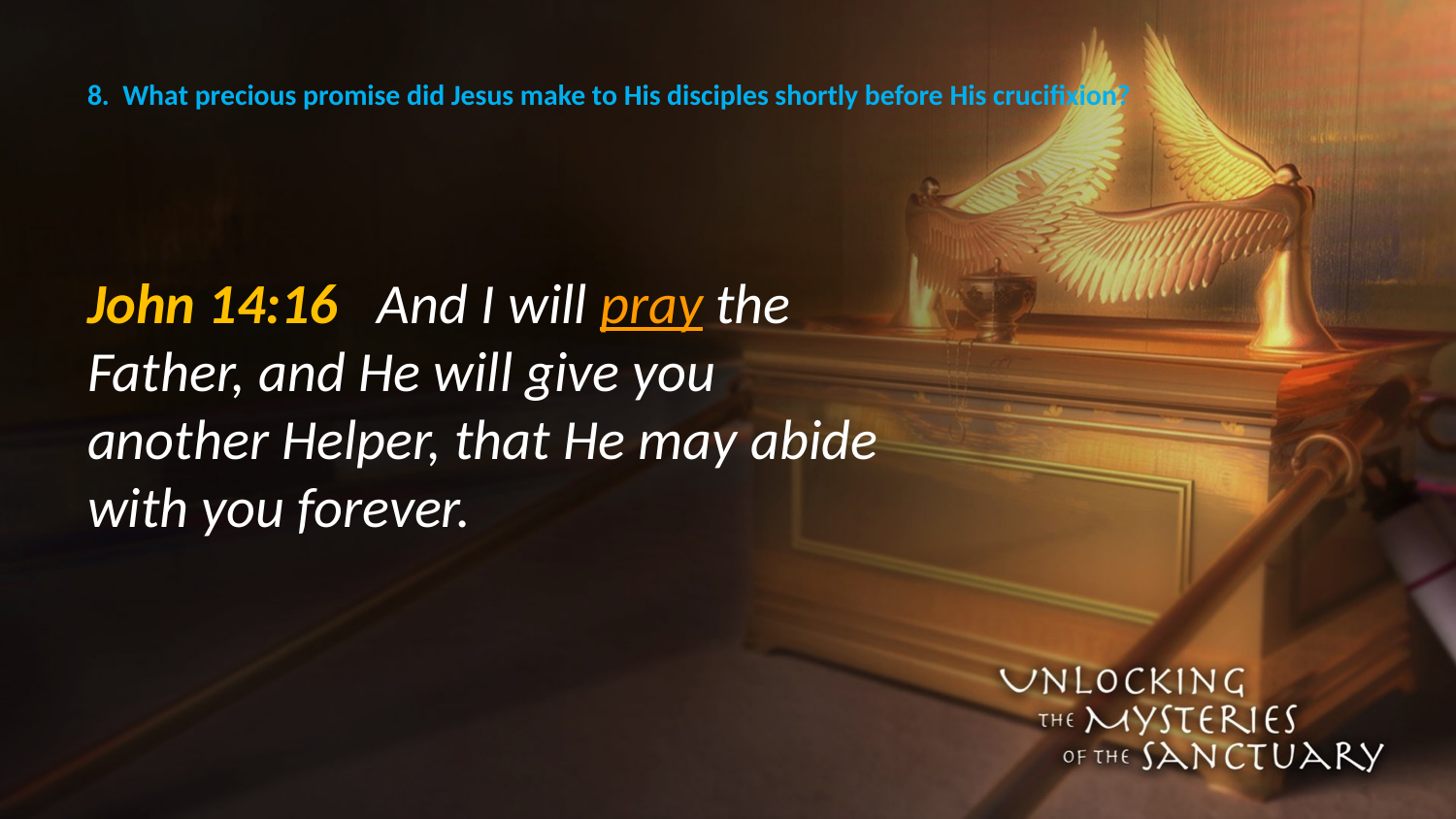

# 8.  What precious promise did Jesus make to His disciples shortly before His crucifixion?

John 14:16   And I will pray the Father, and He will give you another Helper, that He may abide with you forever.